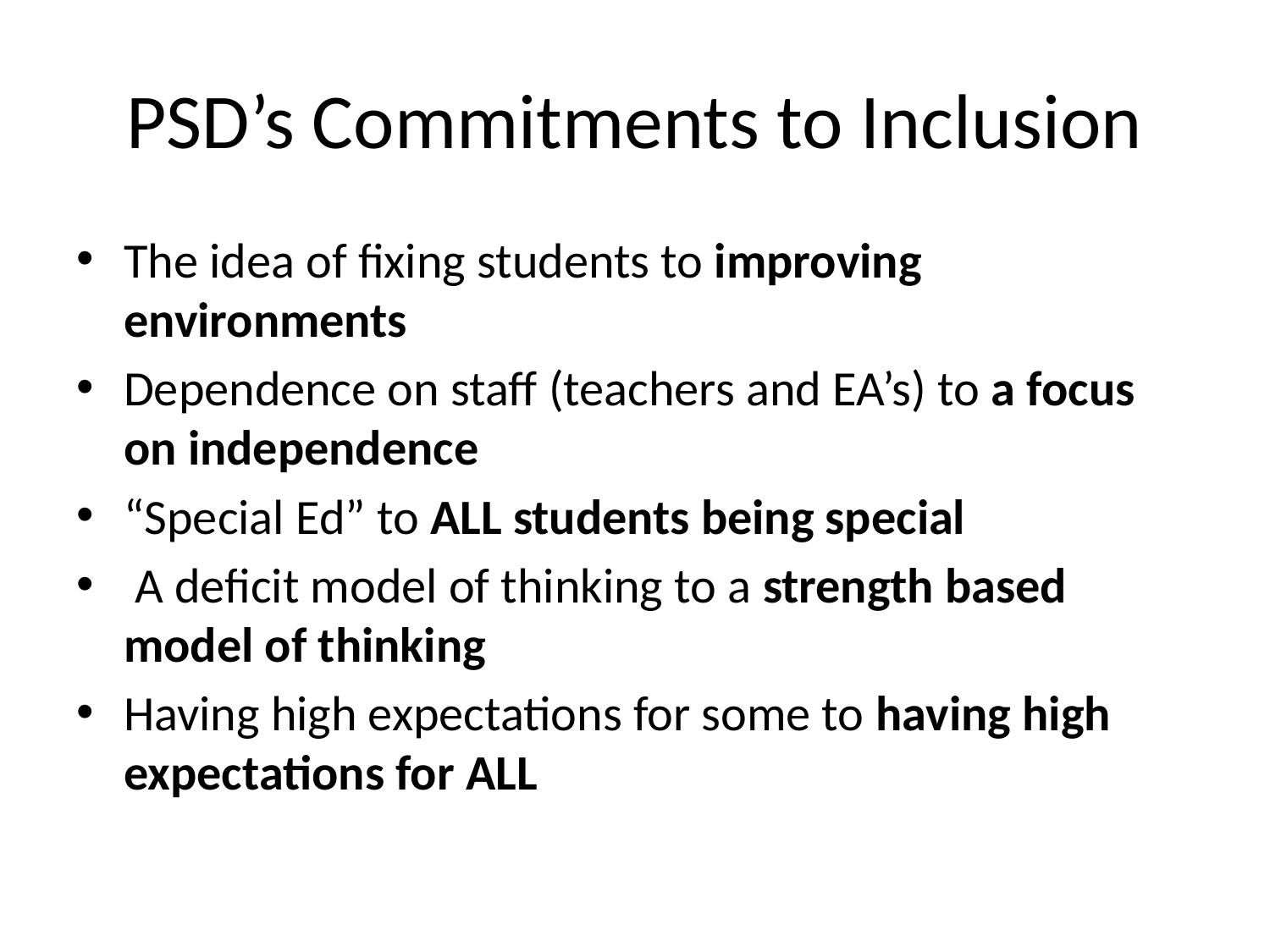

# PSD’s Commitments to Inclusion
The idea of fixing students to improving environments
Dependence on staff (teachers and EA’s) to a focus on independence
“Special Ed” to ALL students being special
 A deficit model of thinking to a strength based model of thinking
Having high expectations for some to having high expectations for ALL